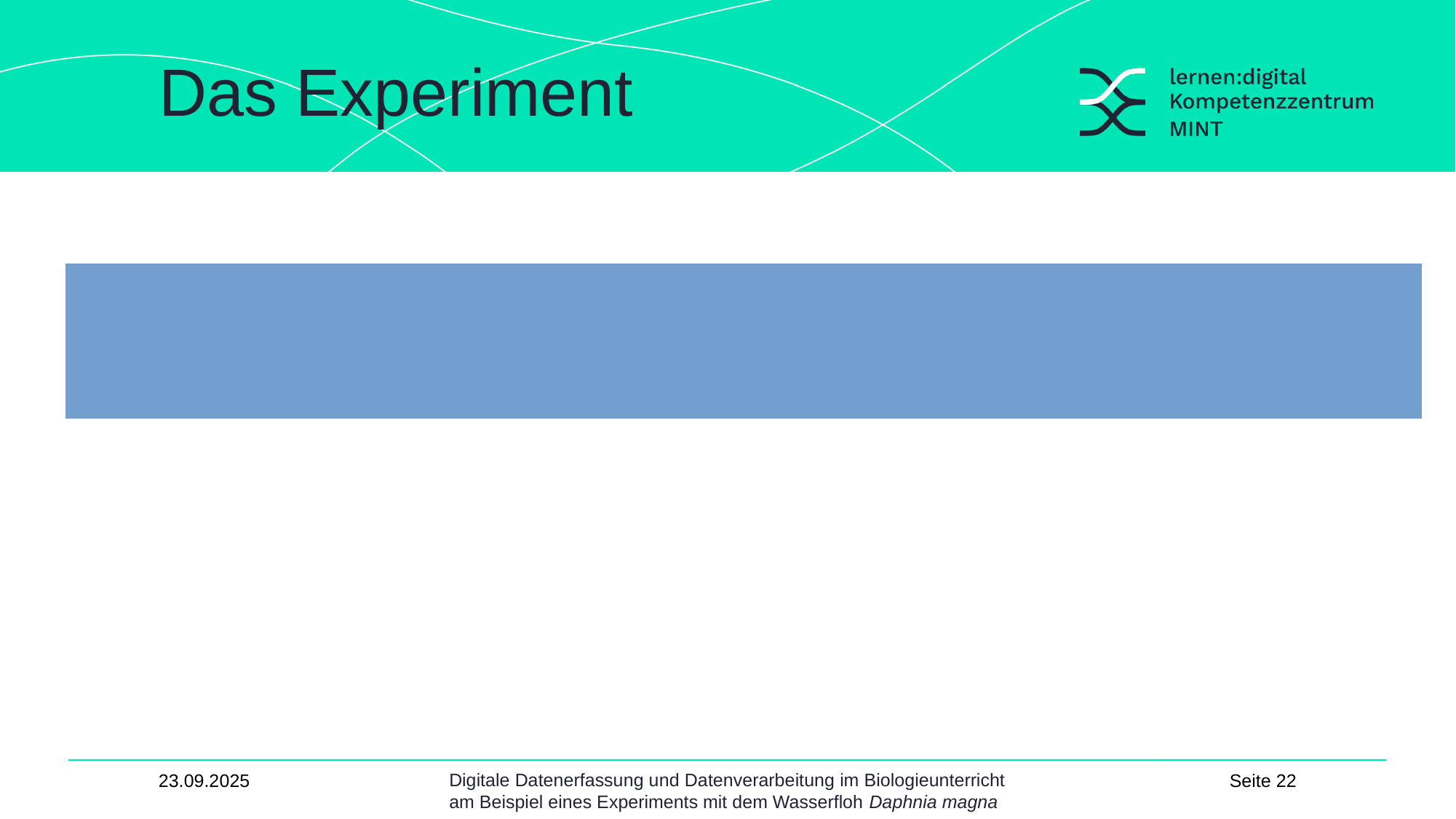

# Das Experiment
Forschungsfrage
Wie verändert sich die Herzschlagfrequenz von Wasserflöhen bei der Zugabe eines Pflanzenschutzmittels mit verschiedenen Konzentrationen des Wirkstoffs Flupyradifuron?

23.09.2025
Seite 22